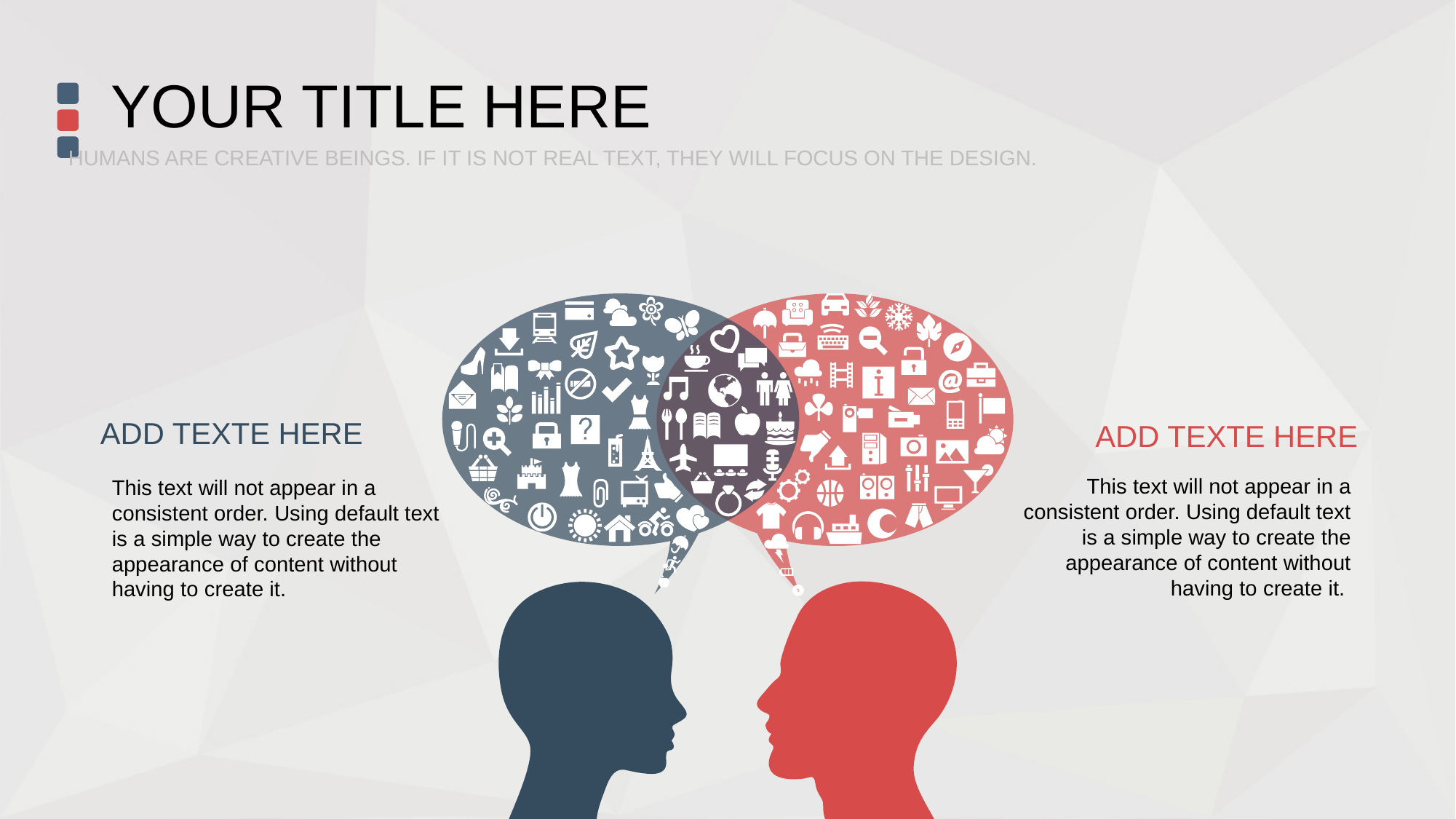

YOUR TITLE HERE
HUMANS ARE CREATIVE BEINGS. IF IT IS NOT REAL TEXT, THEY WILL FOCUS ON THE DESIGN.

ADD TEXTE HERE

ADD TEXTE HERE

This text will not appear in a consistent order. Using default text is a simple way to create the appearance of content without having to create it.

This text will not appear in a consistent order. Using default text is a simple way to create the appearance of content without having to create it.